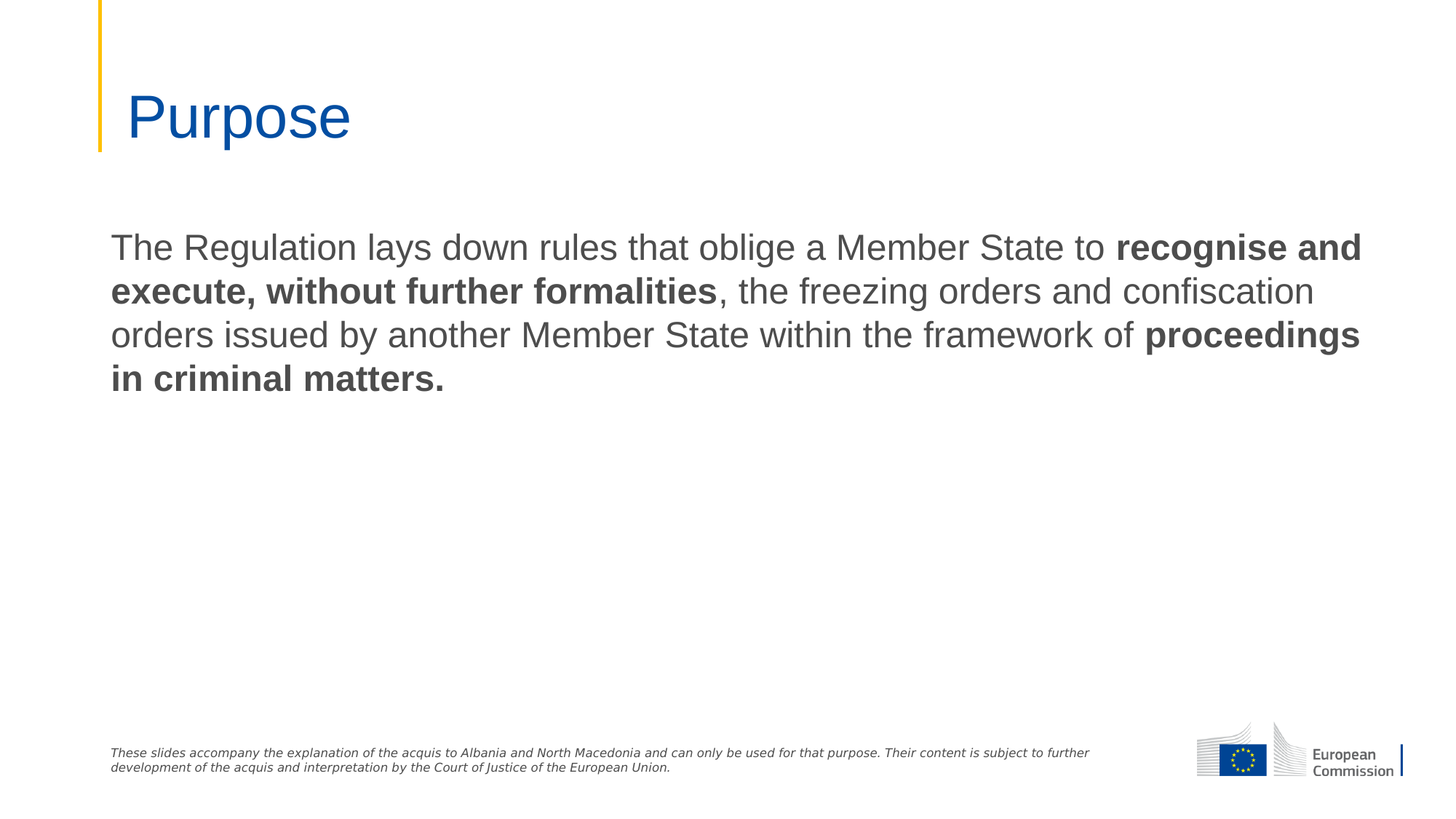

# Purpose
The Regulation lays down rules that oblige a Member State to recognise and execute, without further formalities, the freezing orders and confiscation orders issued by another Member State within the framework of proceedings in criminal matters.